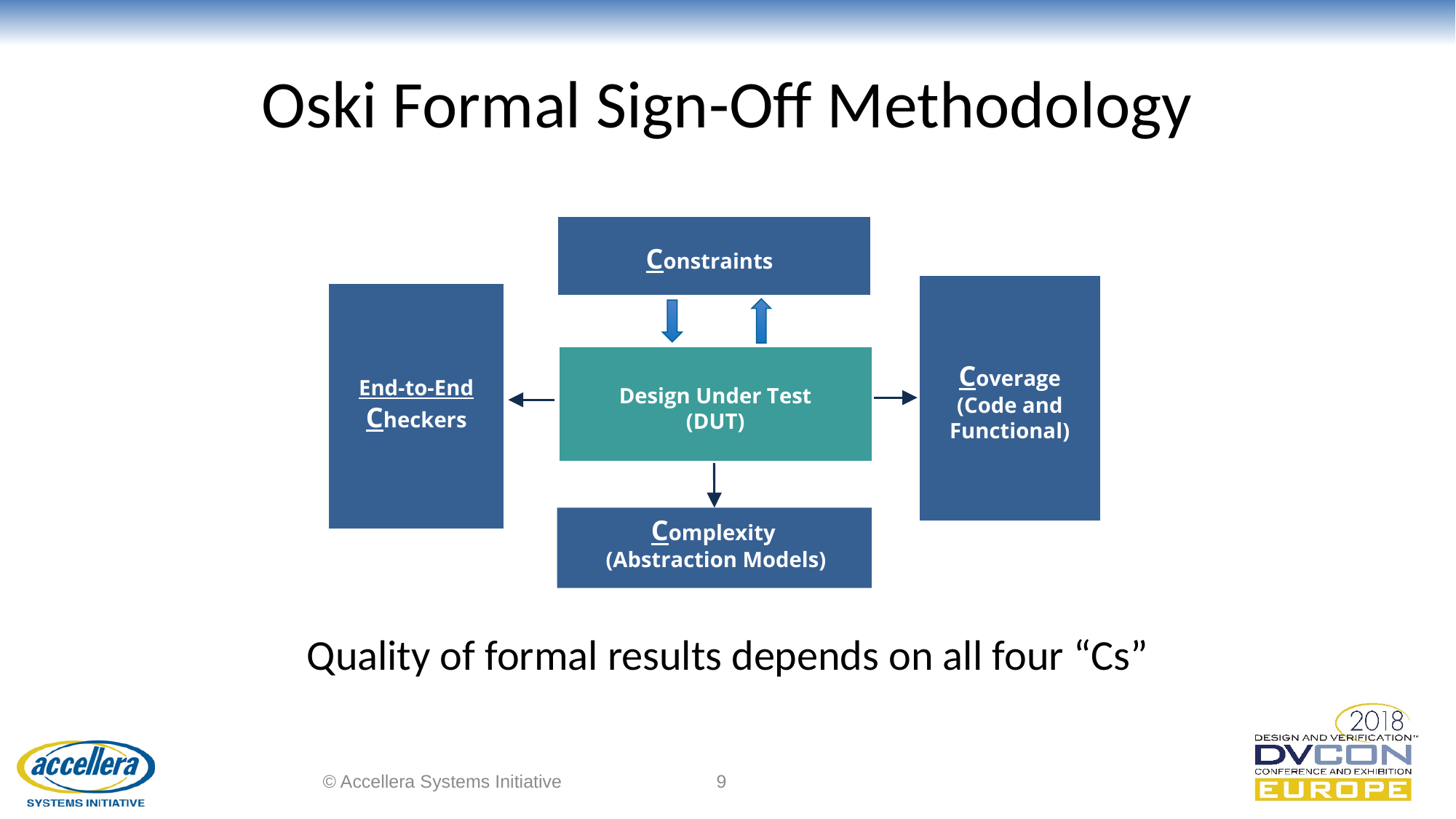

# Oski Formal Sign-Off Methodology

Constraints

Coverage
(Code and Functional)
End-to-End
Checkers
Design Under Test
(DUT)
Design Under Test
(DUT)

Complexity
(Abstraction Models)
Quality of formal results depends on all four “Cs”
© Accellera Systems Initiative
9